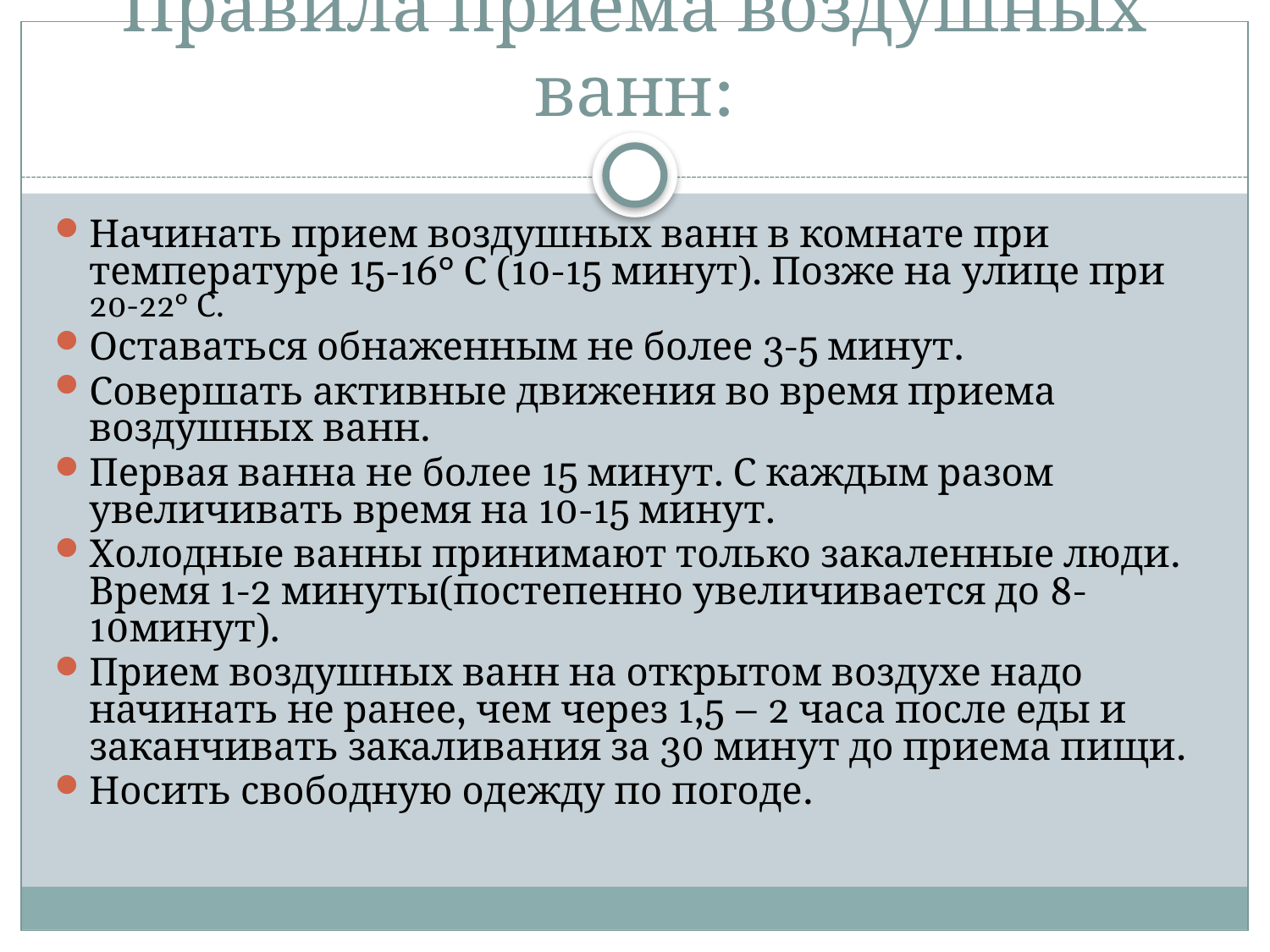

# Правила приема воздушных ванн:
Начинать прием воздушных ванн в комнате при температуре 15-16° С (10-15 минут). Позже на улице при 20-22° С.
Оставаться обнаженным не более 3-5 минут.
Совершать активные движения во время приема воздушных ванн.
Первая ванна не более 15 минут. С каждым разом увеличивать время на 10-15 минут.
Холодные ванны принимают только закаленные люди. Время 1-2 минуты(постепенно увеличивается до 8-10минут).
Прием воздушных ванн на открытом воздухе надо начинать не ранее, чем через 1,5 – 2 часа после еды и заканчивать закаливания за 30 минут до приема пищи.
Носить свободную одежду по погоде.